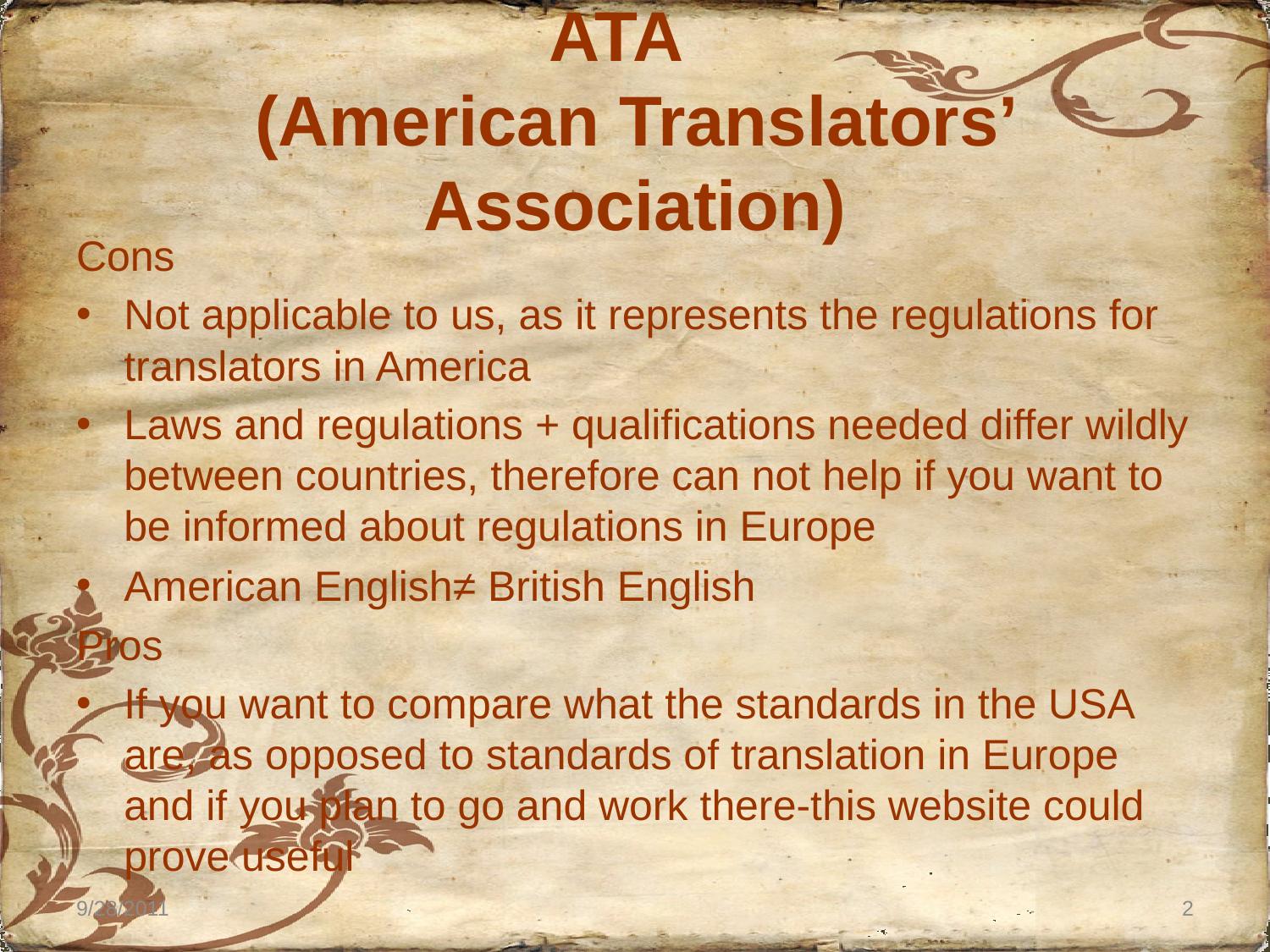

# ATA (American Translators’ Association)
Cons
Not applicable to us, as it represents the regulations for translators in America
Laws and regulations + qualifications needed differ wildly between countries, therefore can not help if you want to be informed about regulations in Europe
American English≠ British English
Pros
If you want to compare what the standards in the USA are, as opposed to standards of translation in Europe and if you plan to go and work there-this website could prove useful

9/28/2011

2